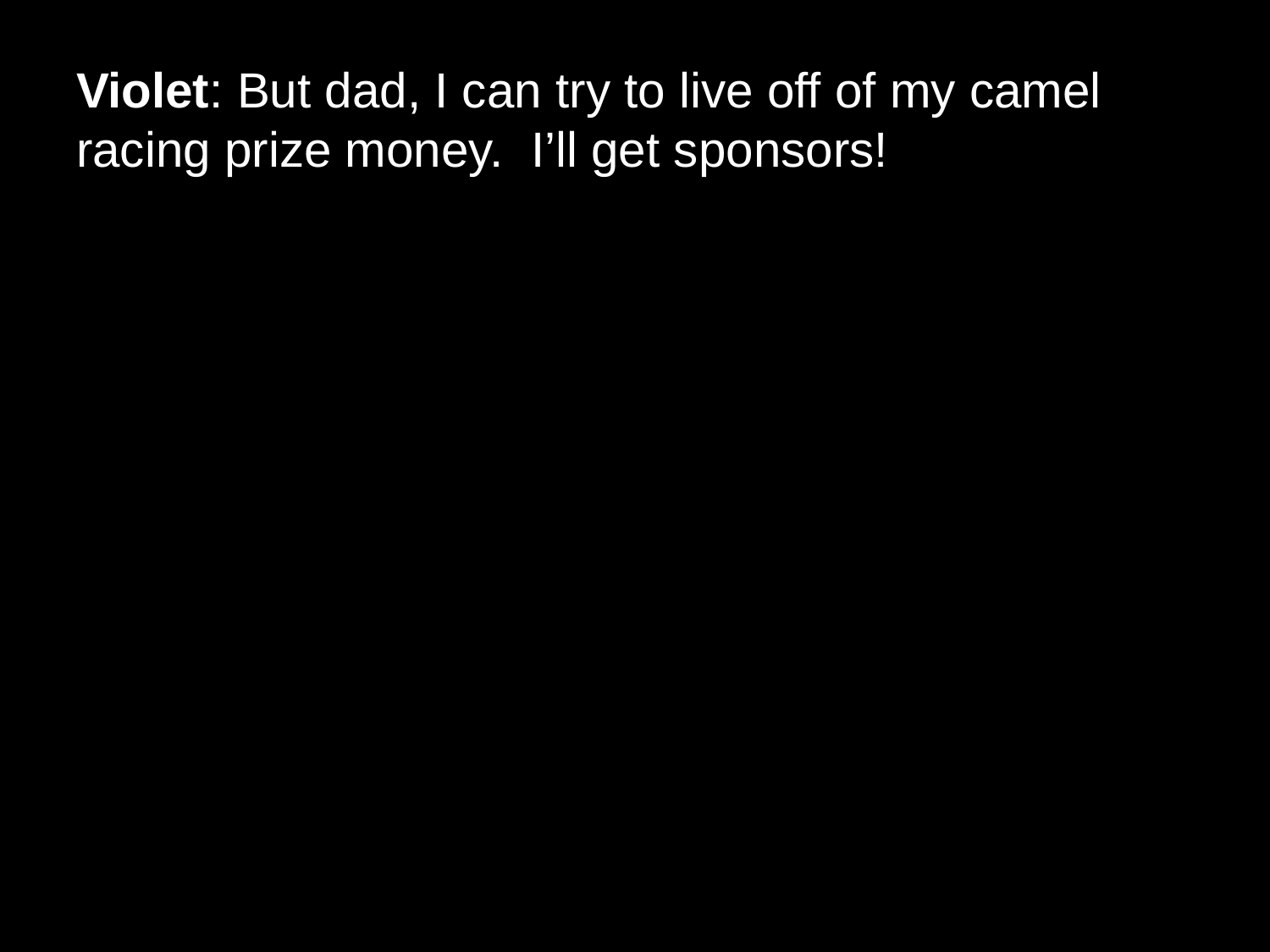

# Violet: But dad, I can try to live off of my camel racing prize money.  I’ll get sponsors!